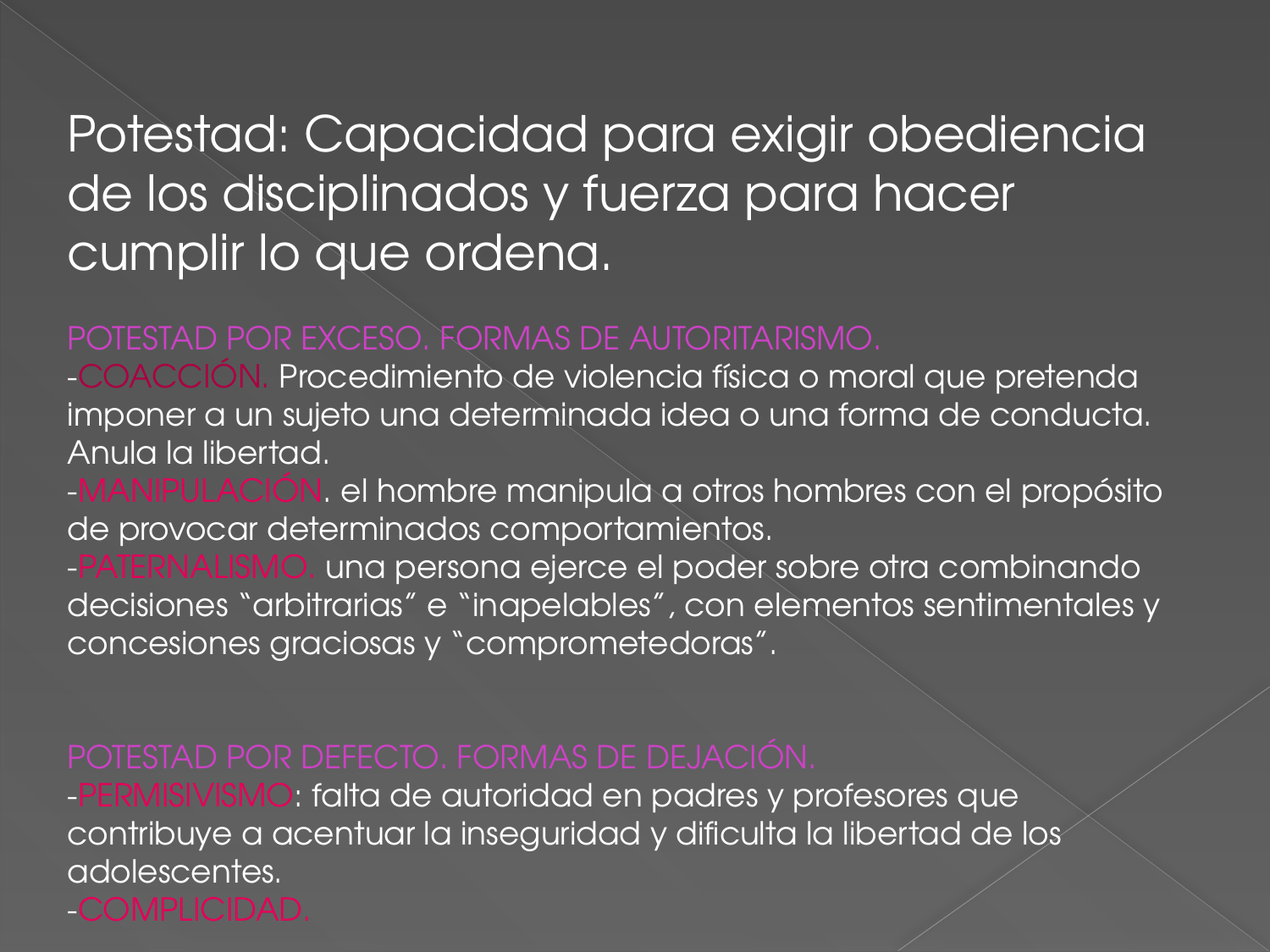

Potestad: Capacidad para exigir obediencia de los disciplinados y fuerza para hacer cumplir lo que ordena.

POTESTAD POR EXCESO. FORMAS DE AUTORITARISMO.
-COACCIÓN. Procedimiento de violencia física o moral que pretenda imponer a un sujeto una determinada idea o una forma de conducta. Anula la libertad.
-MANIPULACIÓN. el hombre manipula a otros hombres con el propósito de provocar determinados comportamientos.
-PATERNALISMO. una persona ejerce el poder sobre otra combinando decisiones “arbitrarias” e “inapelables”, con elementos sentimentales y concesiones graciosas y “comprometedoras”.

POTESTAD POR DEFECTO. FORMAS DE DEJACIÓN.
-PERMISIVISMO: falta de autoridad en padres y profesores que contribuye a acentuar la inseguridad y dificulta la libertad de los adolescentes.
-COMPLICIDAD.